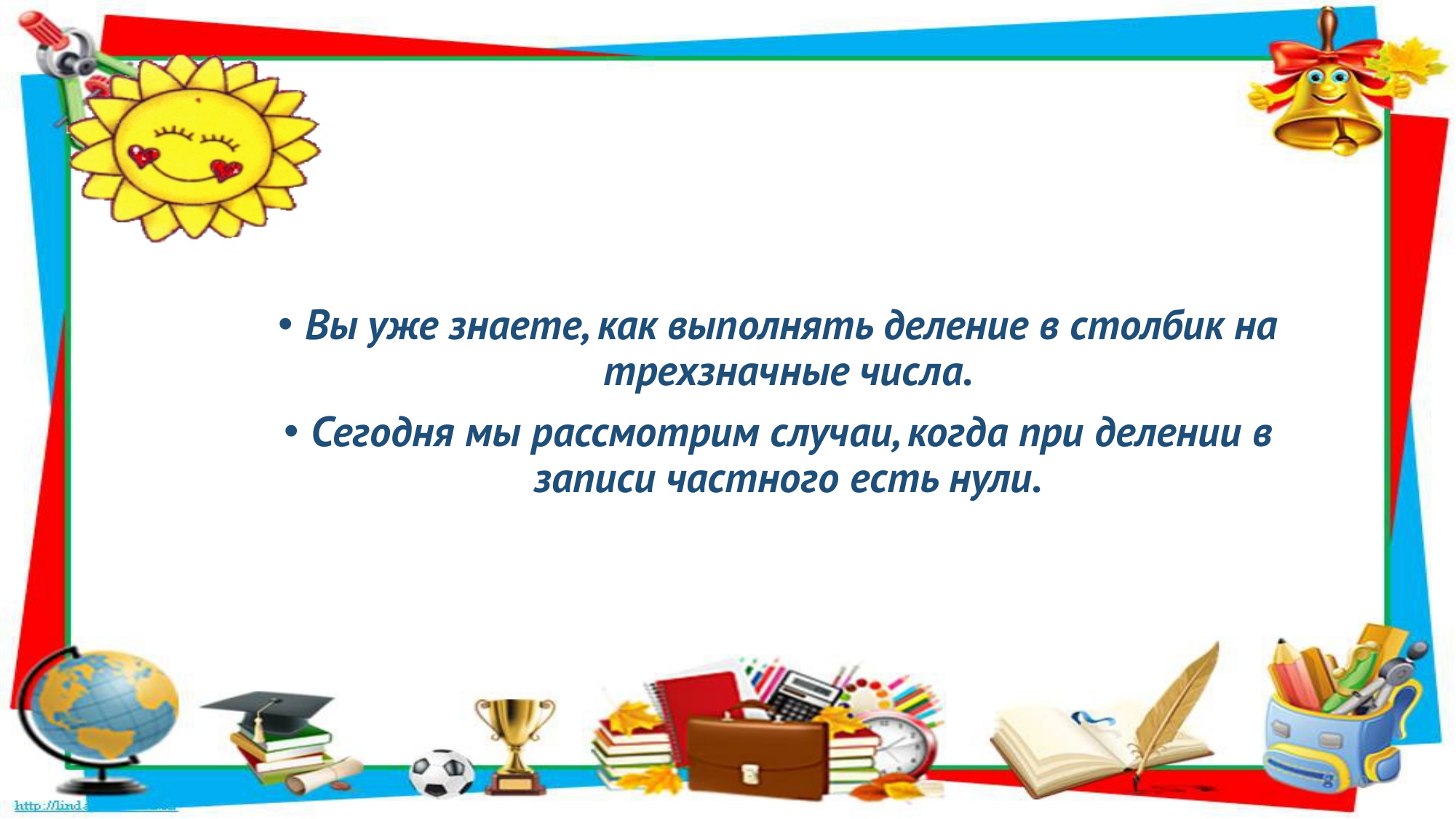

#

Вы уже знаете, как выполнять деление в столбик на трехзначные числа.
Сегодня мы рассмотрим случаи, когда при делении в записи частного есть нули.